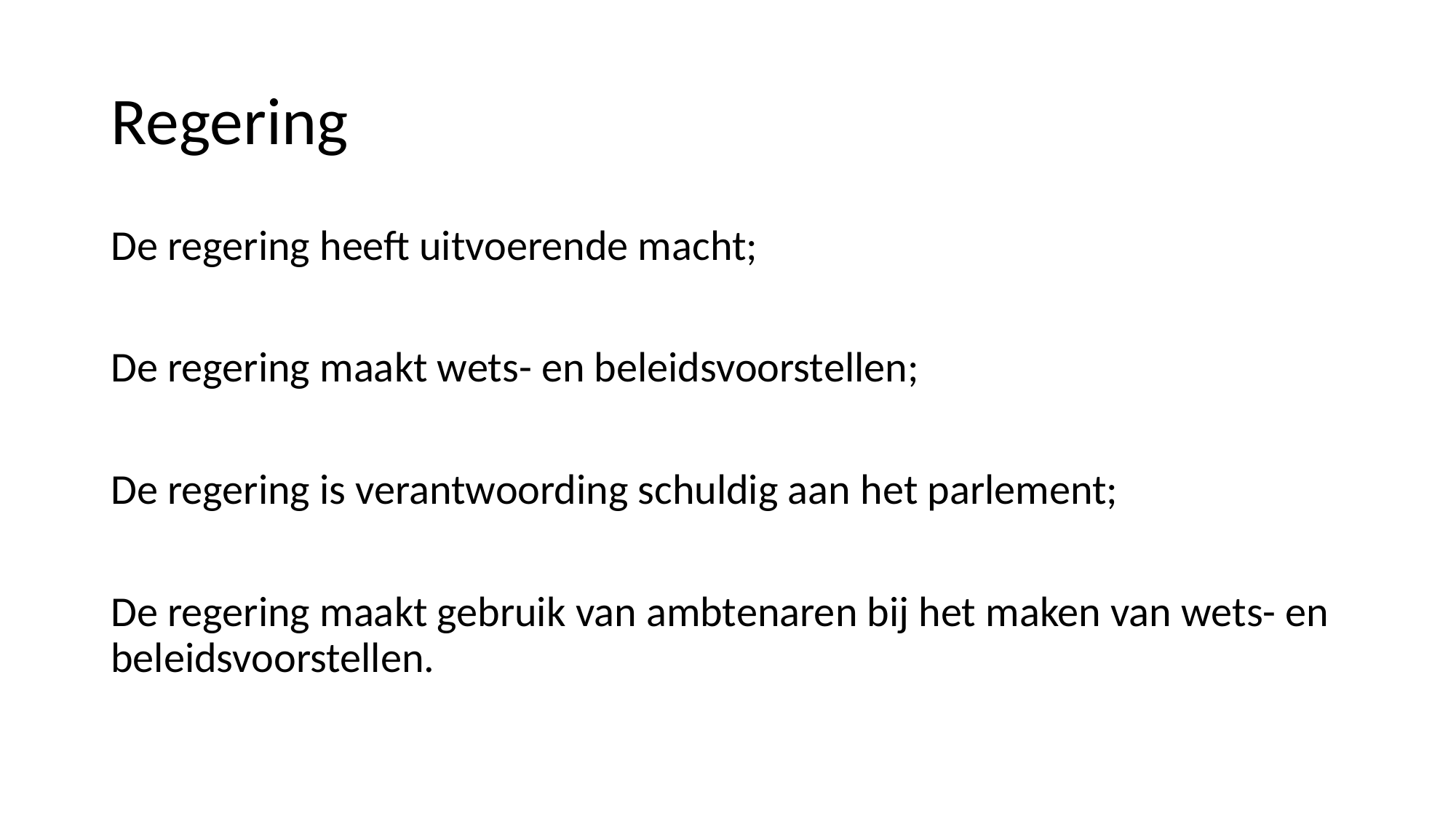

# Regering
De regering heeft uitvoerende macht;

De regering maakt wets- en beleidsvoorstellen;

De regering is verantwoording schuldig aan het parlement;

De regering maakt gebruik van ambtenaren bij het maken van wets- en beleidsvoorstellen.